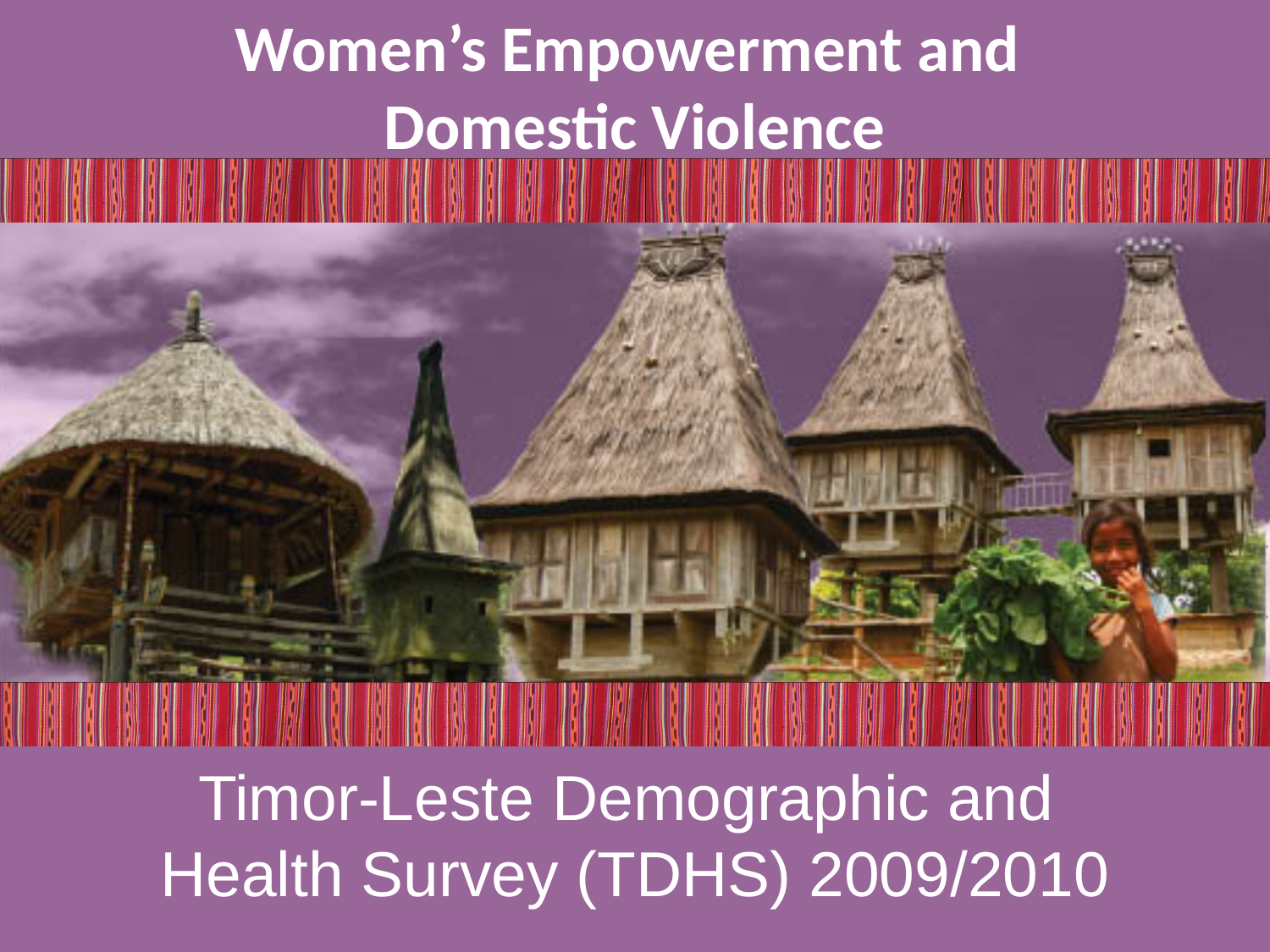

# Women’s Empowerment and Domestic Violence
Timor-Leste Demographic and
Health Survey (TDHS) 2009/2010